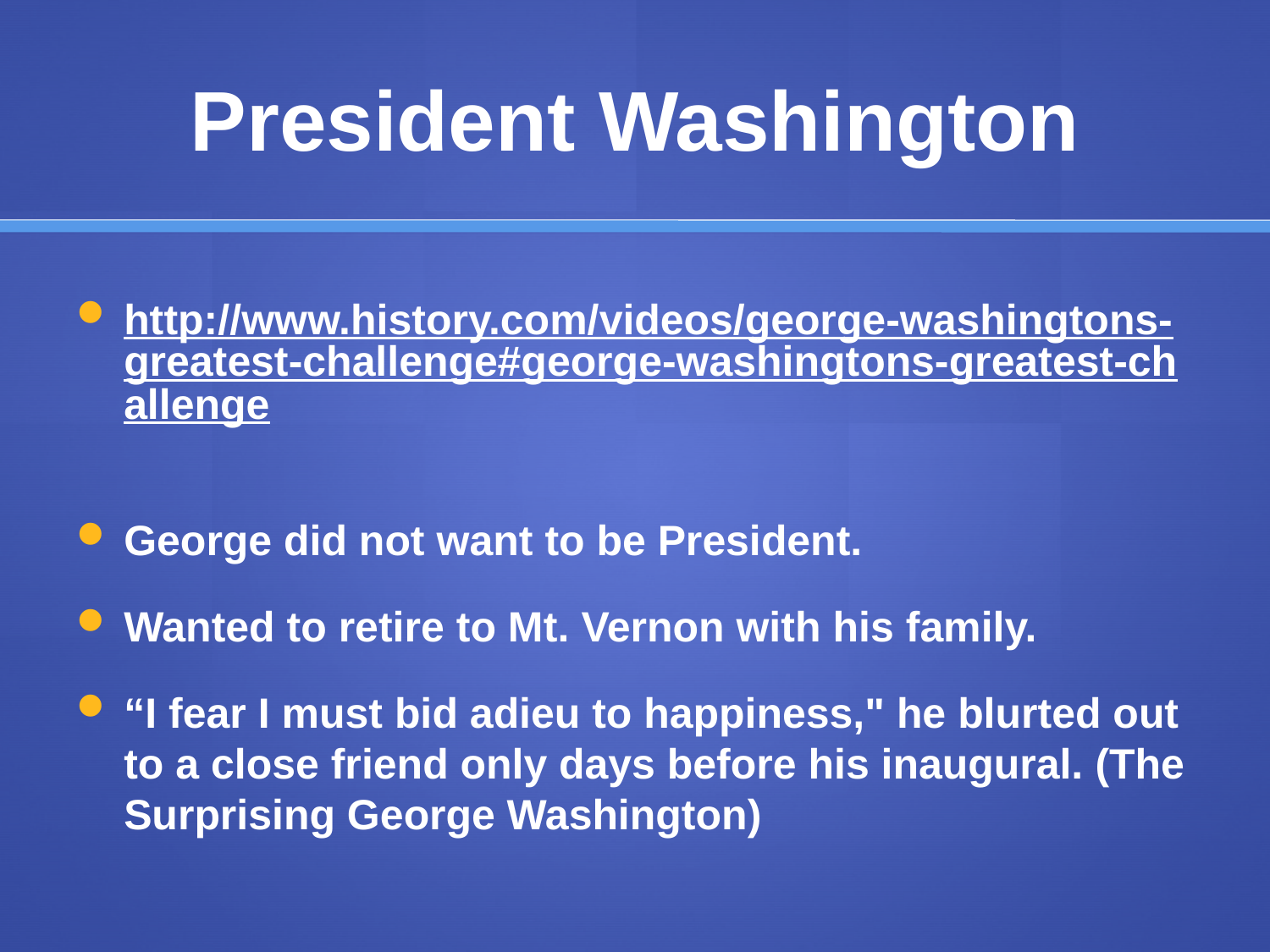

# President Washington
http://www.history.com/videos/george-washingtons-greatest-challenge#george-washingtons-greatest-challenge
George did not want to be President.
Wanted to retire to Mt. Vernon with his family.
“I fear I must bid adieu to happiness," he blurted out to a close friend only days before his inaugural. (The Surprising George Washington)